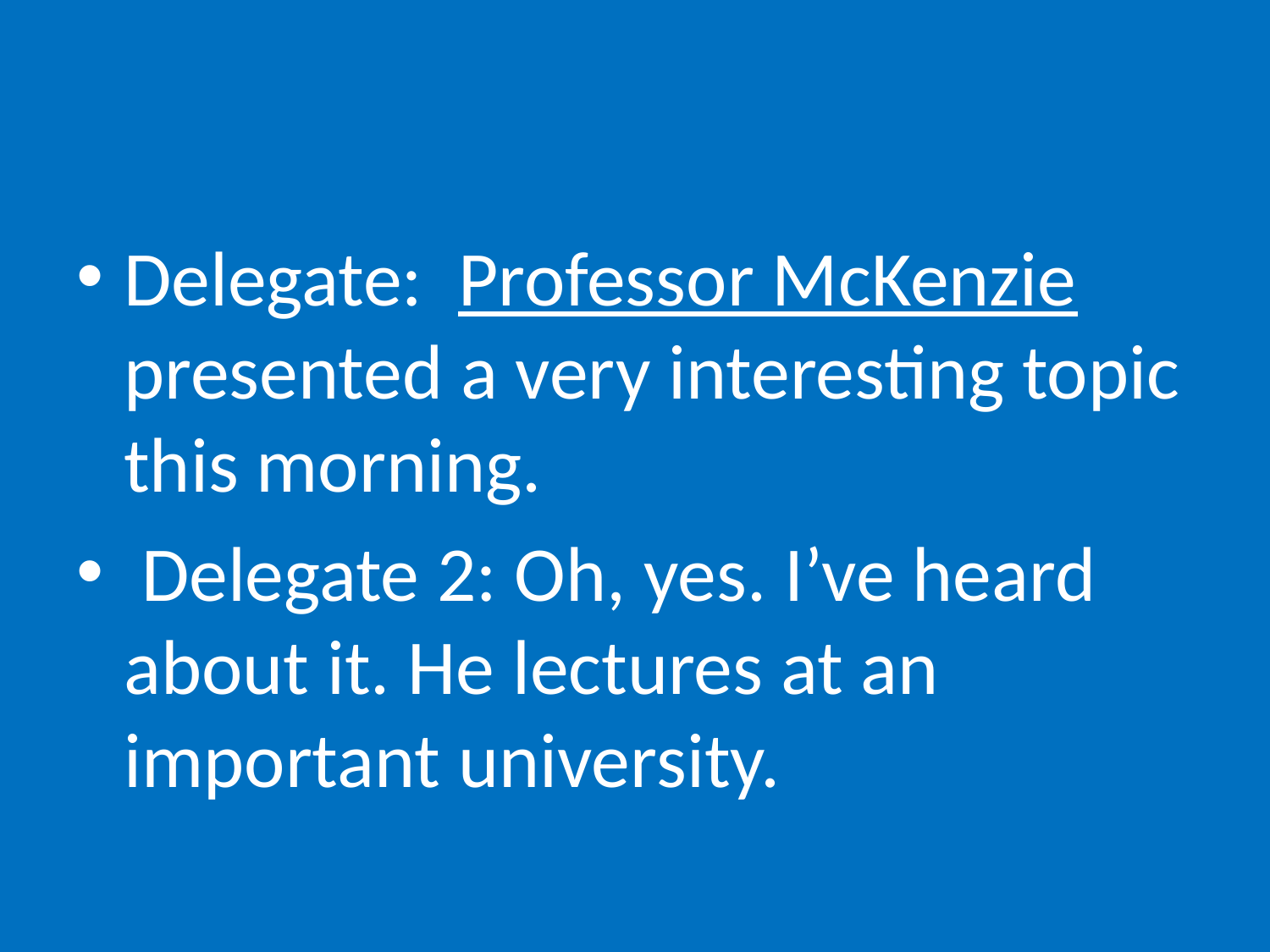

#
Delegate:  Professor McKenzie presented a very interesting topic this morning.
 Delegate 2: Oh, yes. I’ve heard about it. He lectures at an important university.